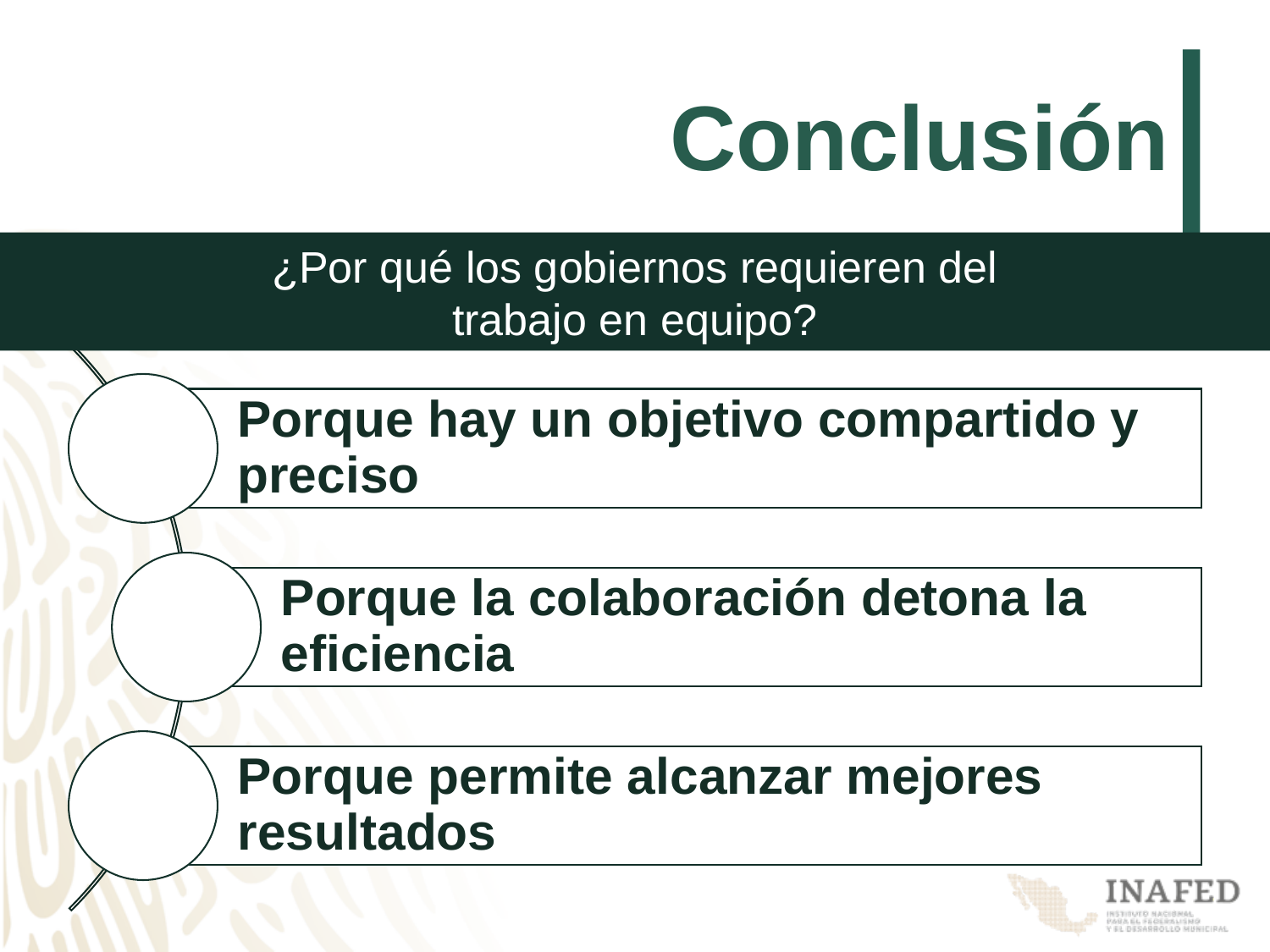

# Conclusión
¿Por qué los gobiernos requieren del
trabajo en equipo?
Porque hay un objetivo compartido y preciso
Porque la colaboración detona la eficiencia
Porque permite alcanzar mejores resultados